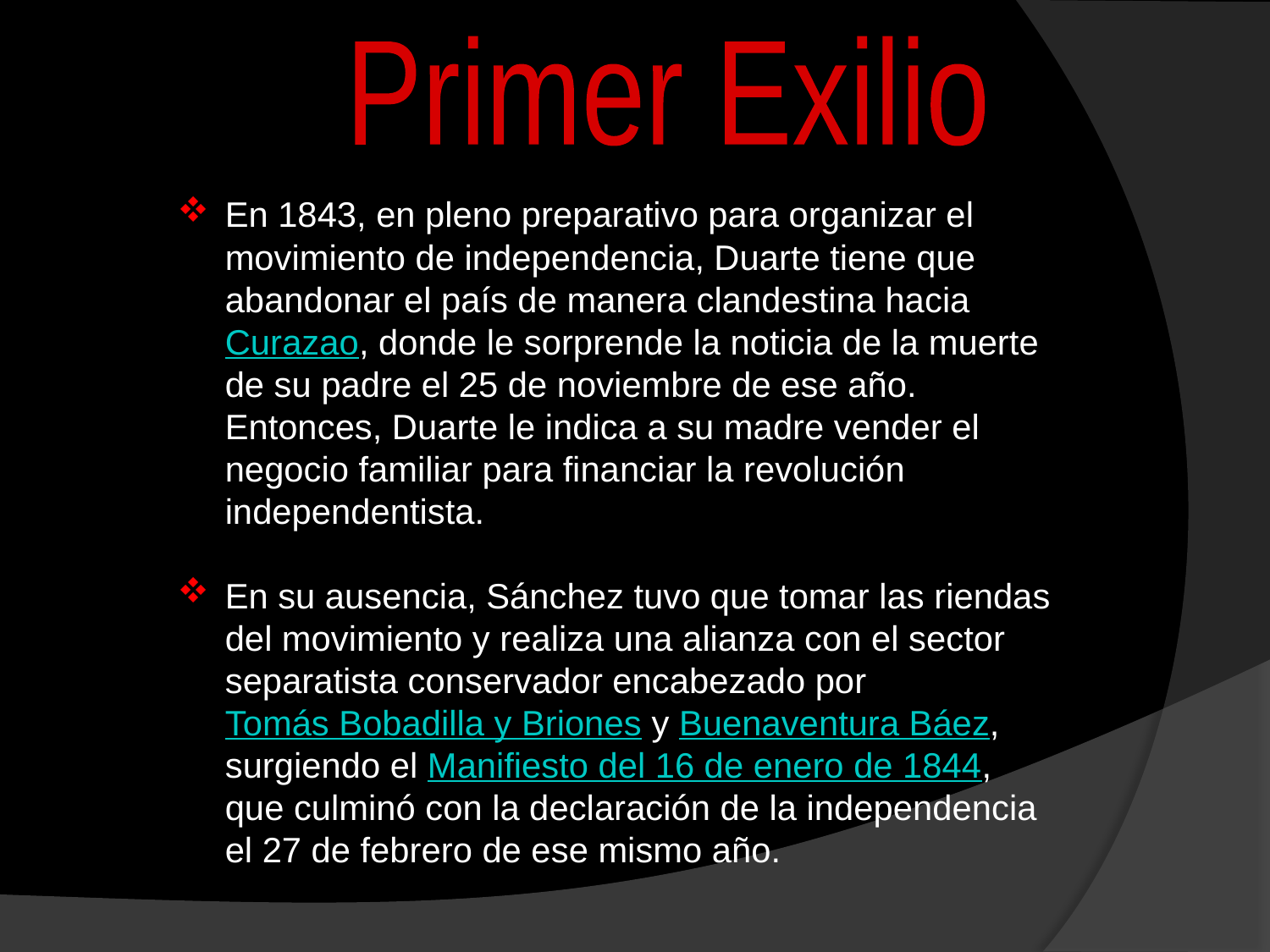

Primer Exilio
En 1843, en pleno preparativo para organizar el movimiento de independencia, Duarte tiene que abandonar el país de manera clandestina hacia Curazao, donde le sorprende la noticia de la muerte de su padre el 25 de noviembre de ese año. Entonces, Duarte le indica a su madre vender el negocio familiar para financiar la revolución independentista.

En su ausencia, Sánchez tuvo que tomar las riendas del movimiento y realiza una alianza con el sector separatista conservador encabezado por Tomás Bobadilla y Briones y Buenaventura Báez, surgiendo el Manifiesto del 16 de enero de 1844, que culminó con la declaración de la independencia el 27 de febrero de ese mismo año.